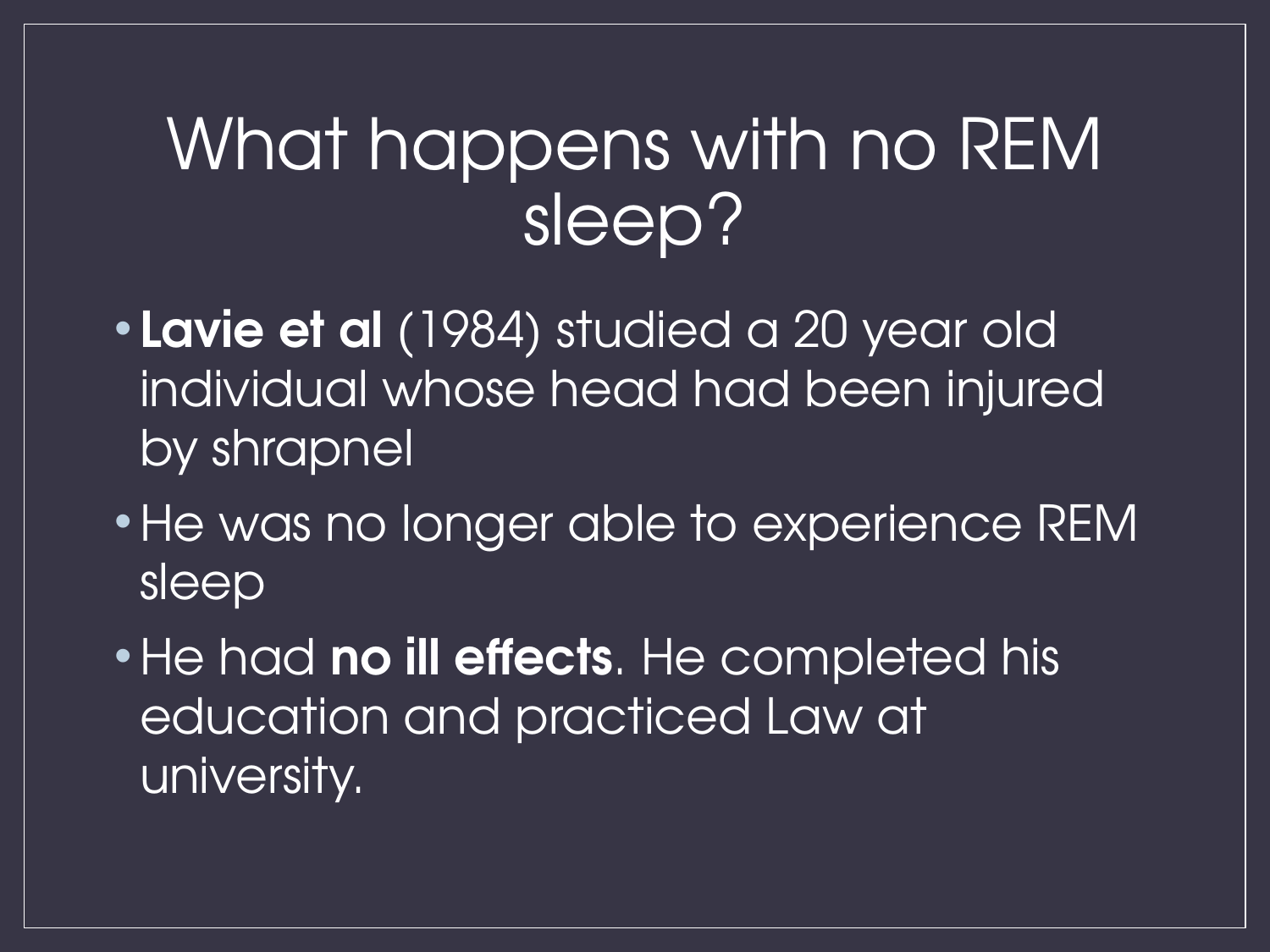

# What happens with no REM sleep?
Lavie et al (1984) studied a 20 year old individual whose head had been injured by shrapnel
He was no longer able to experience REM sleep
He had no ill effects. He completed his education and practiced Law at university.